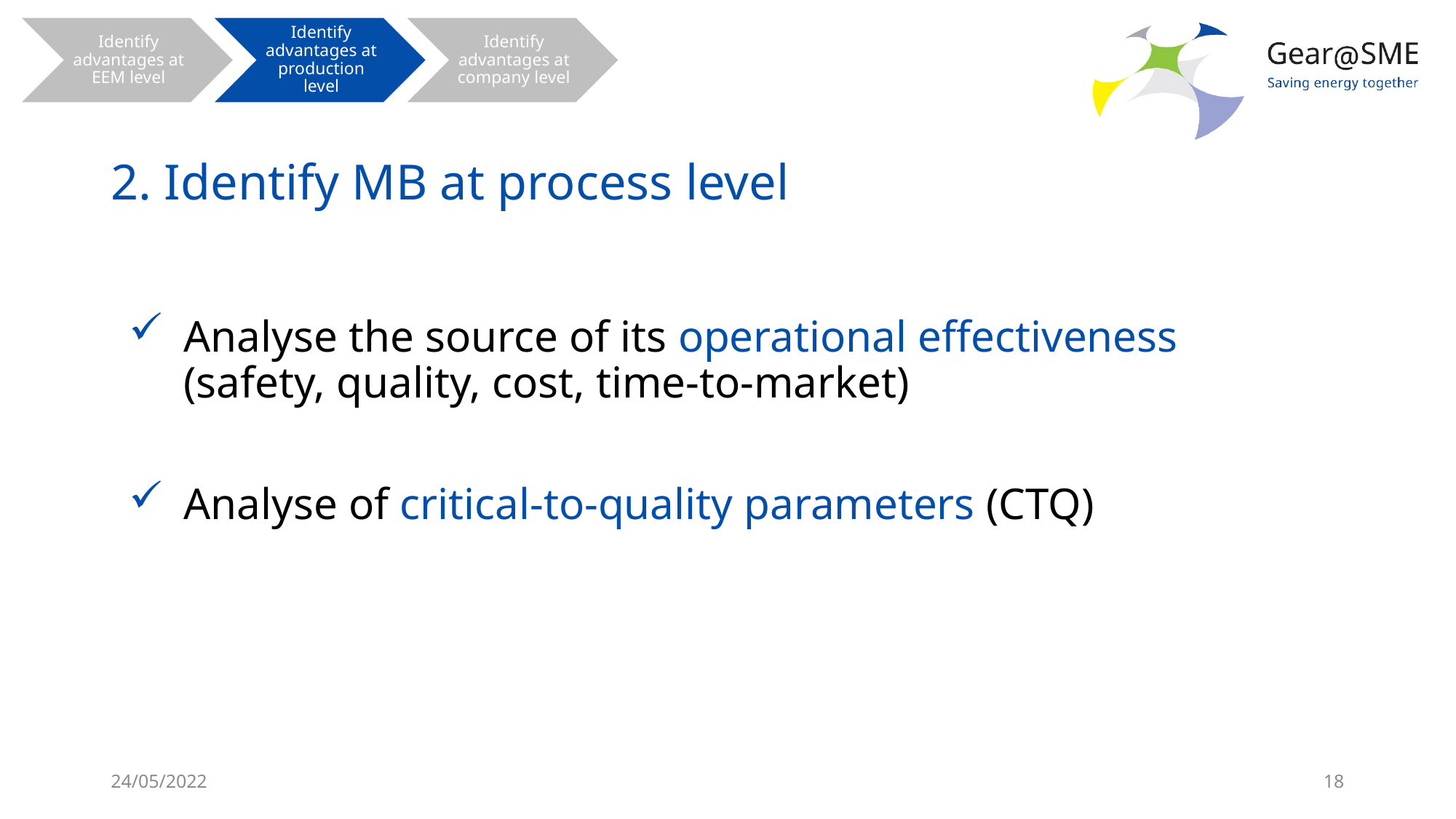

Identify advantages at EEM level
Identify advantages at production level
Identify advantages at company level
# 2. Identify MB at process level

Analyse the source of its operational effectiveness
(safety, quality, cost, time-to-market)

Analyse of critical-to-quality parameters (CTQ)

24/05/2022
18